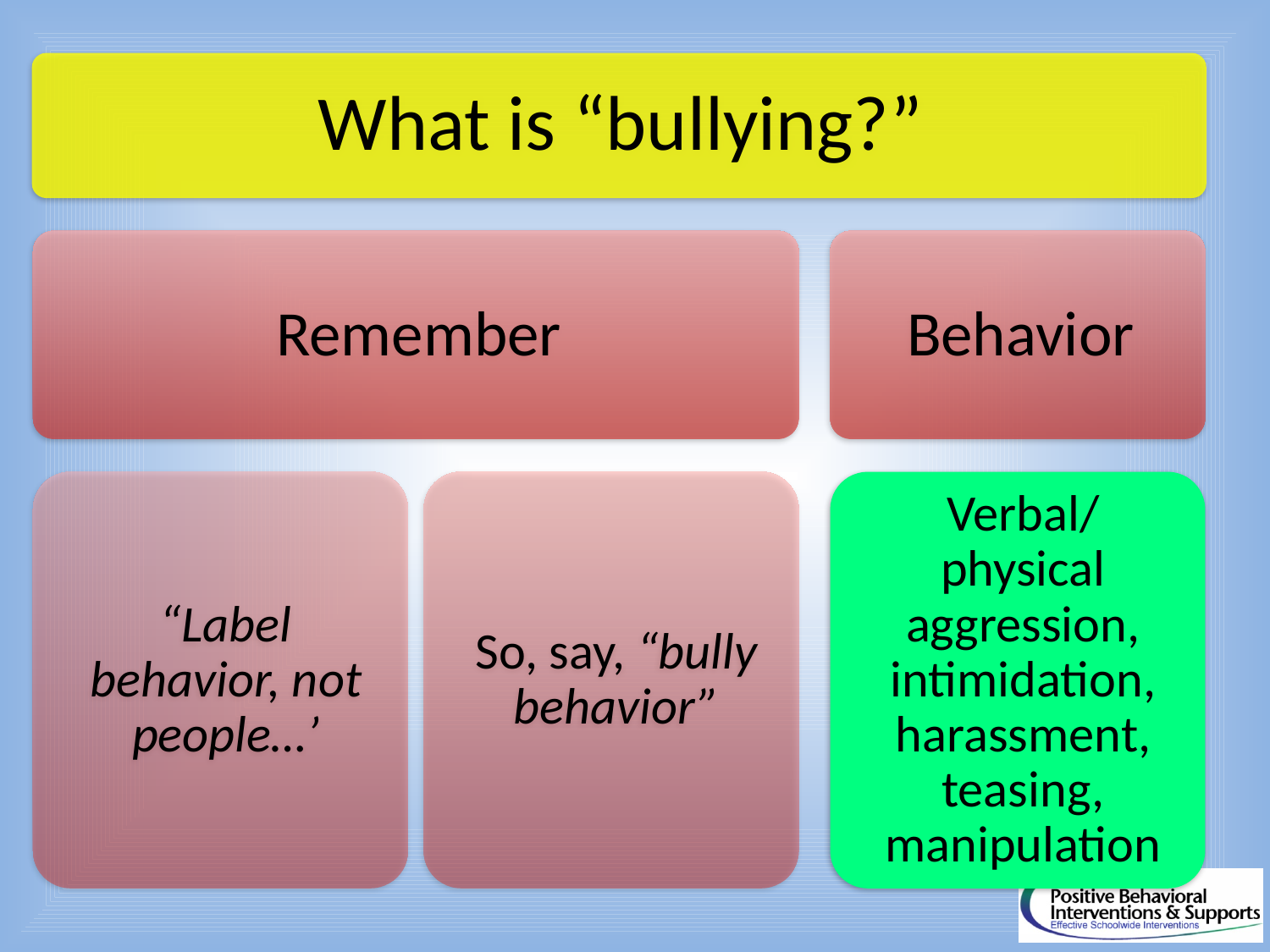

What is “bullying?”
Remember
“Label behavior, not people…’
So, say, “bully behavior”
Behavior
Verbal/physical aggression, intimidation, harassment, teasing, manipulation